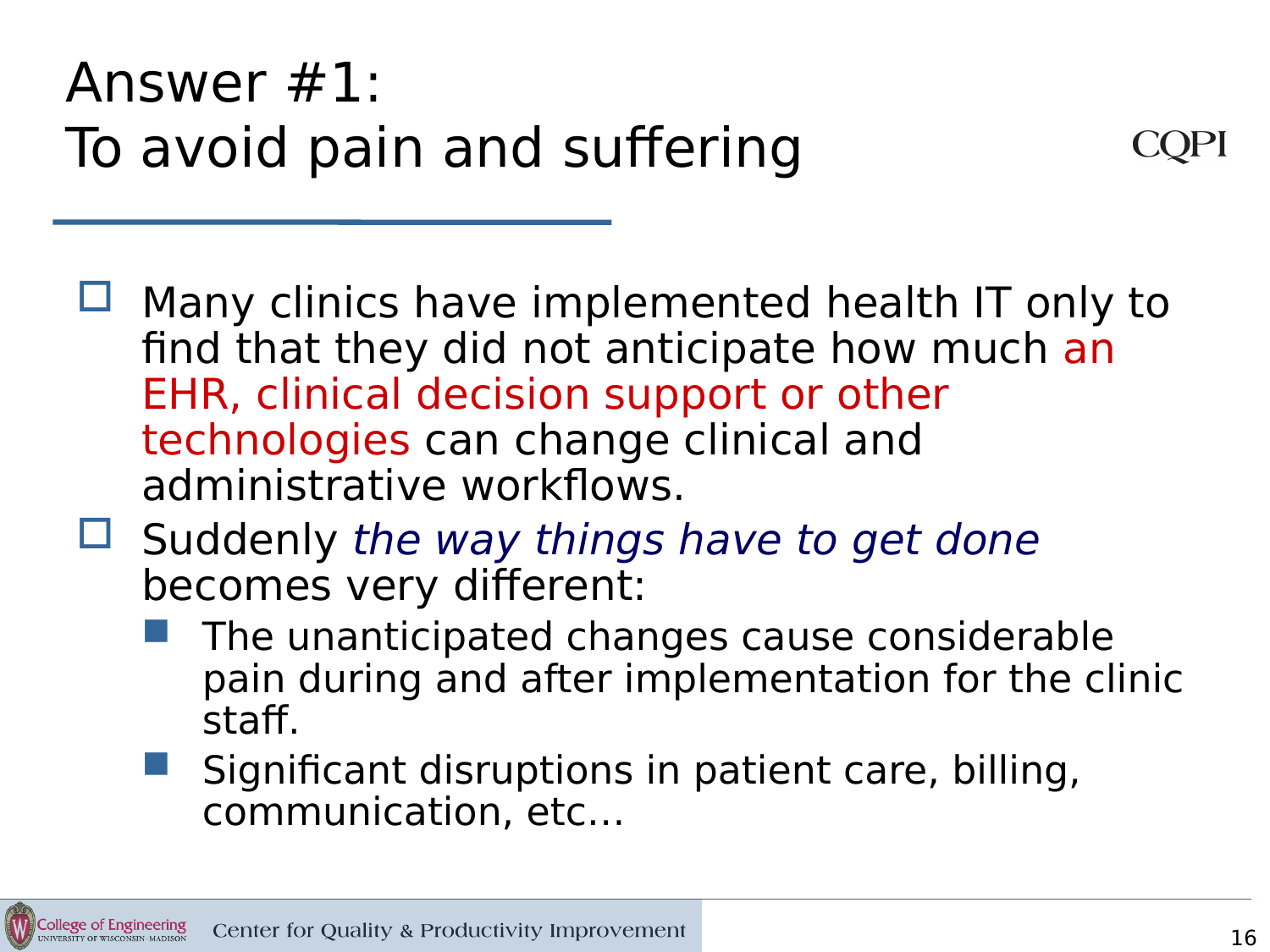

# Answer #1: To avoid pain and suffering
Many clinics have implemented health IT only to find that they did not anticipate how much an EHR, clinical decision support or other technologies can change clinical and administrative workflows.
Suddenly the way things have to get done becomes very different:
The unanticipated changes cause considerable pain during and after implementation for the clinic staff.
Significant disruptions in patient care, billing, communication, etc…